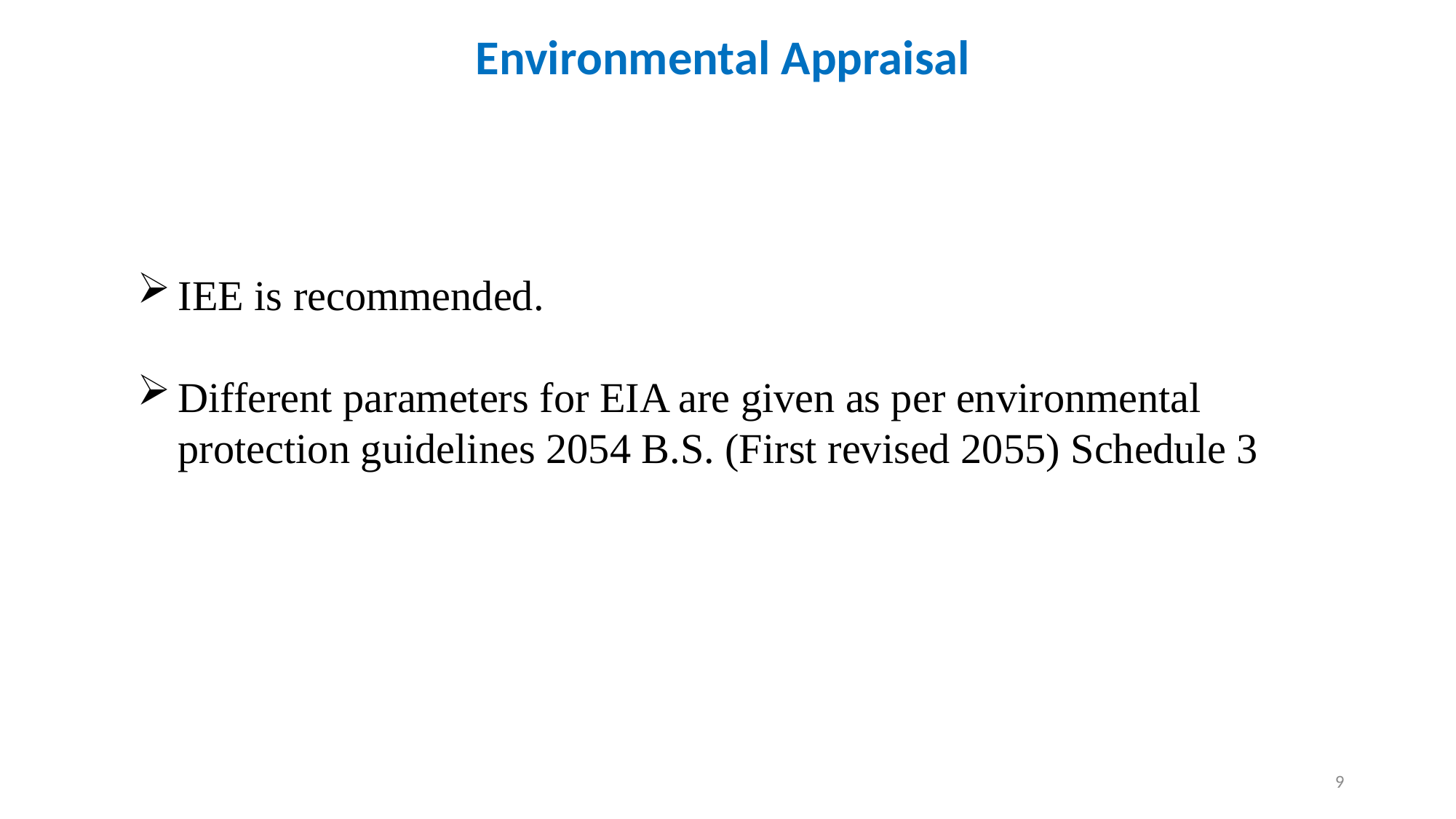

Environmental Appraisal
IEE is recommended.

Different parameters for EIA are given as per environmental protection guidelines 2054 B.S. (First revised 2055) Schedule 3
9